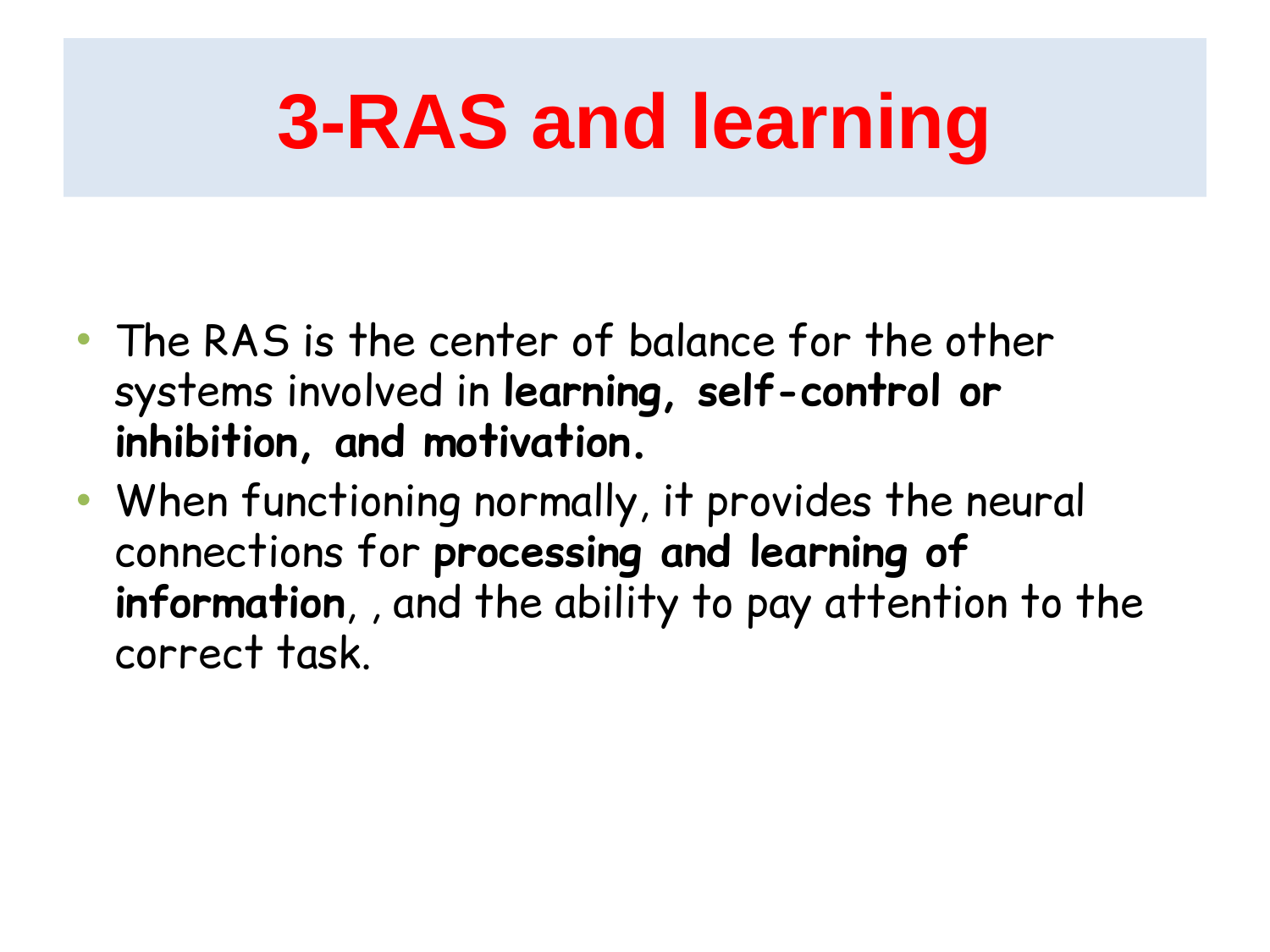

# 3-RAS and learning
The RAS is the center of balance for the other systems involved in learning, self-control or inhibition, and motivation.
When functioning normally, it provides the neural connections for processing and learning of information, , and the ability to pay attention to the correct task.